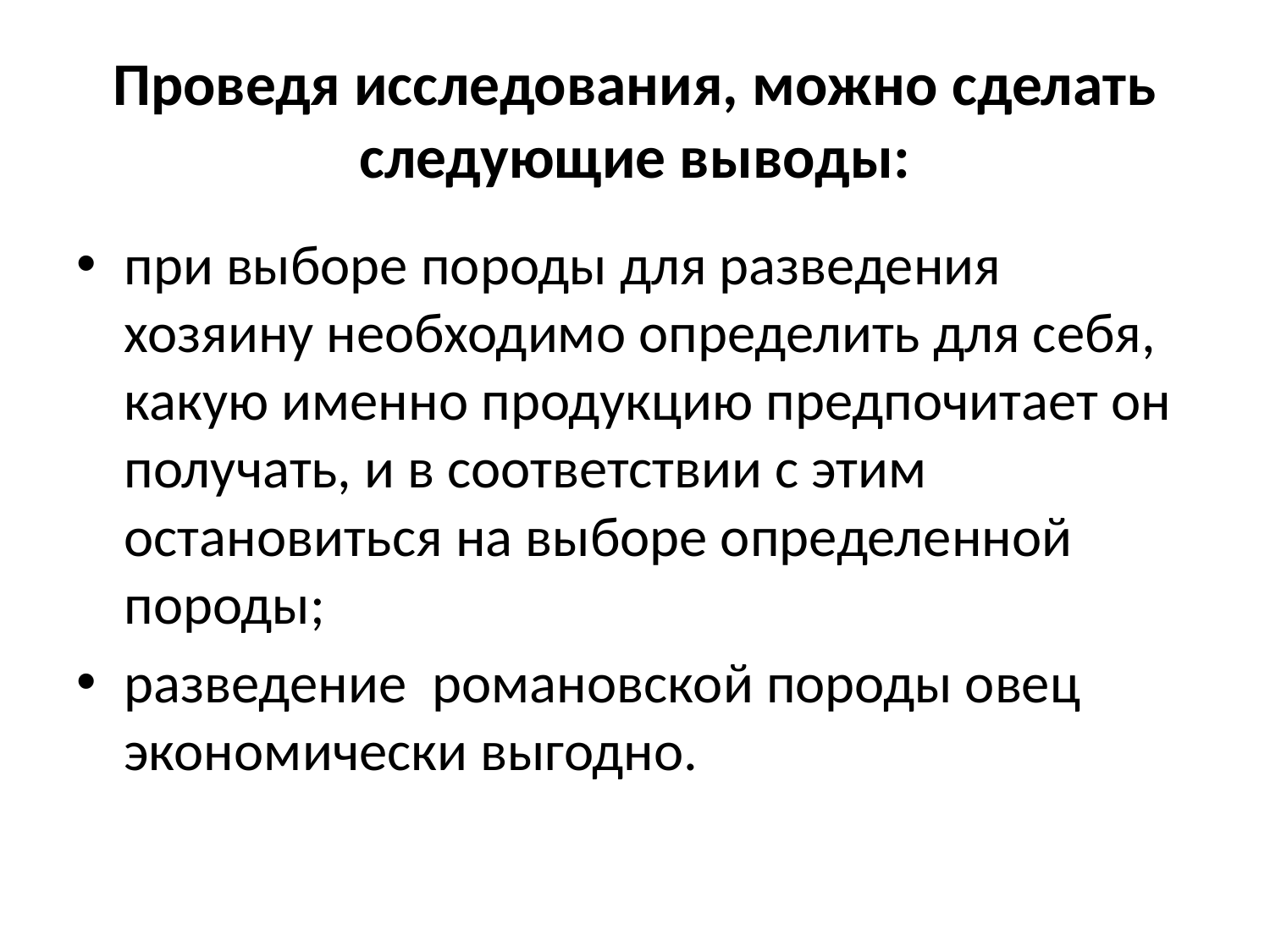

# Проведя исследования, можно сделать следующие выводы:
при выборе породы для разведения хозяину необходимо определить для себя, какую именно продукцию предпочитает он получать, и в соответствии с этим остановиться на выборе определенной породы;
разведение  романовской породы овец экономически выгодно.